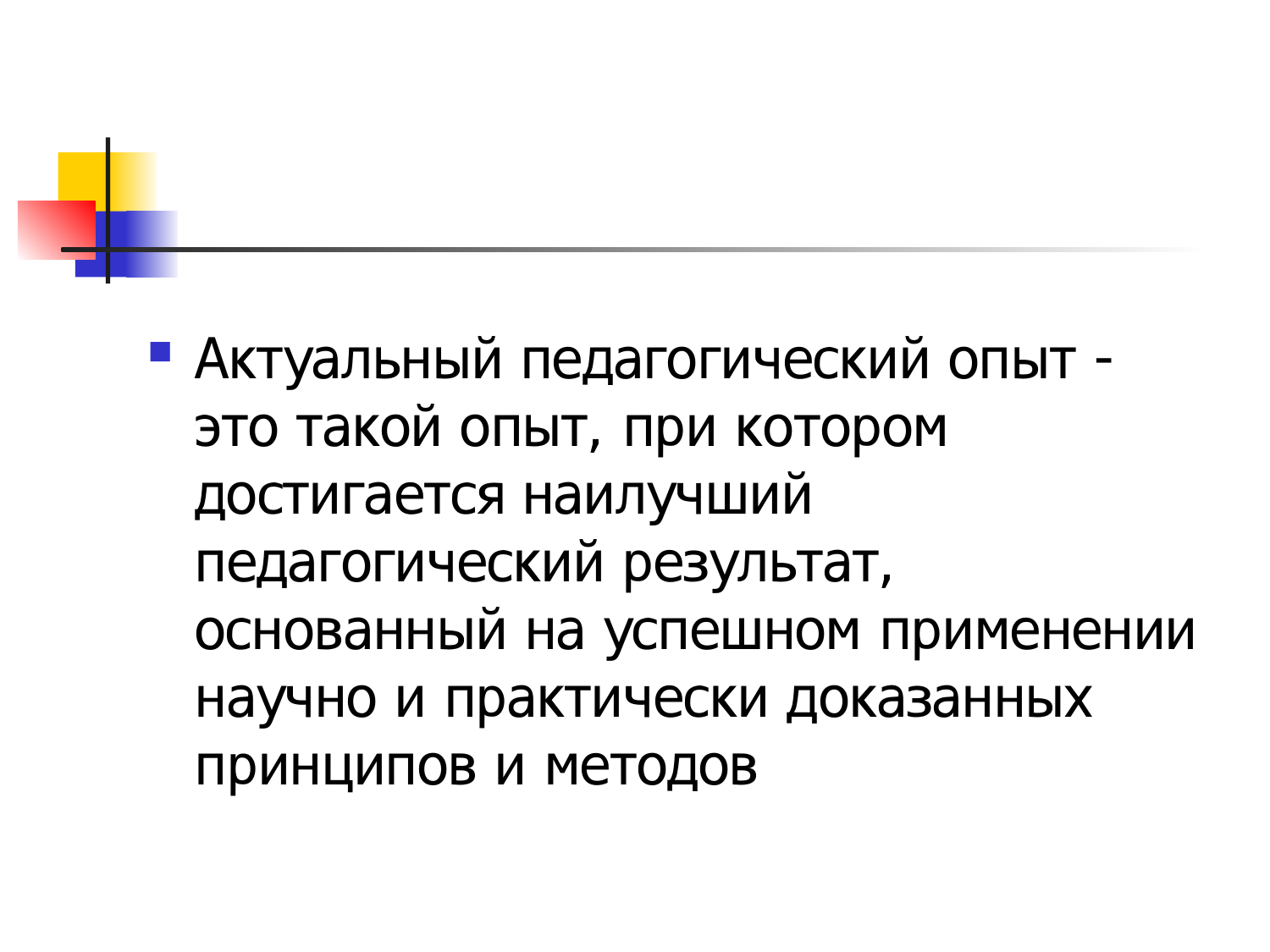

Актуальный педагогический опыт - это такой опыт, при котором достигается наилучший педагогический результат, основанный на успешном применении научно и практически доказанных принципов и методов